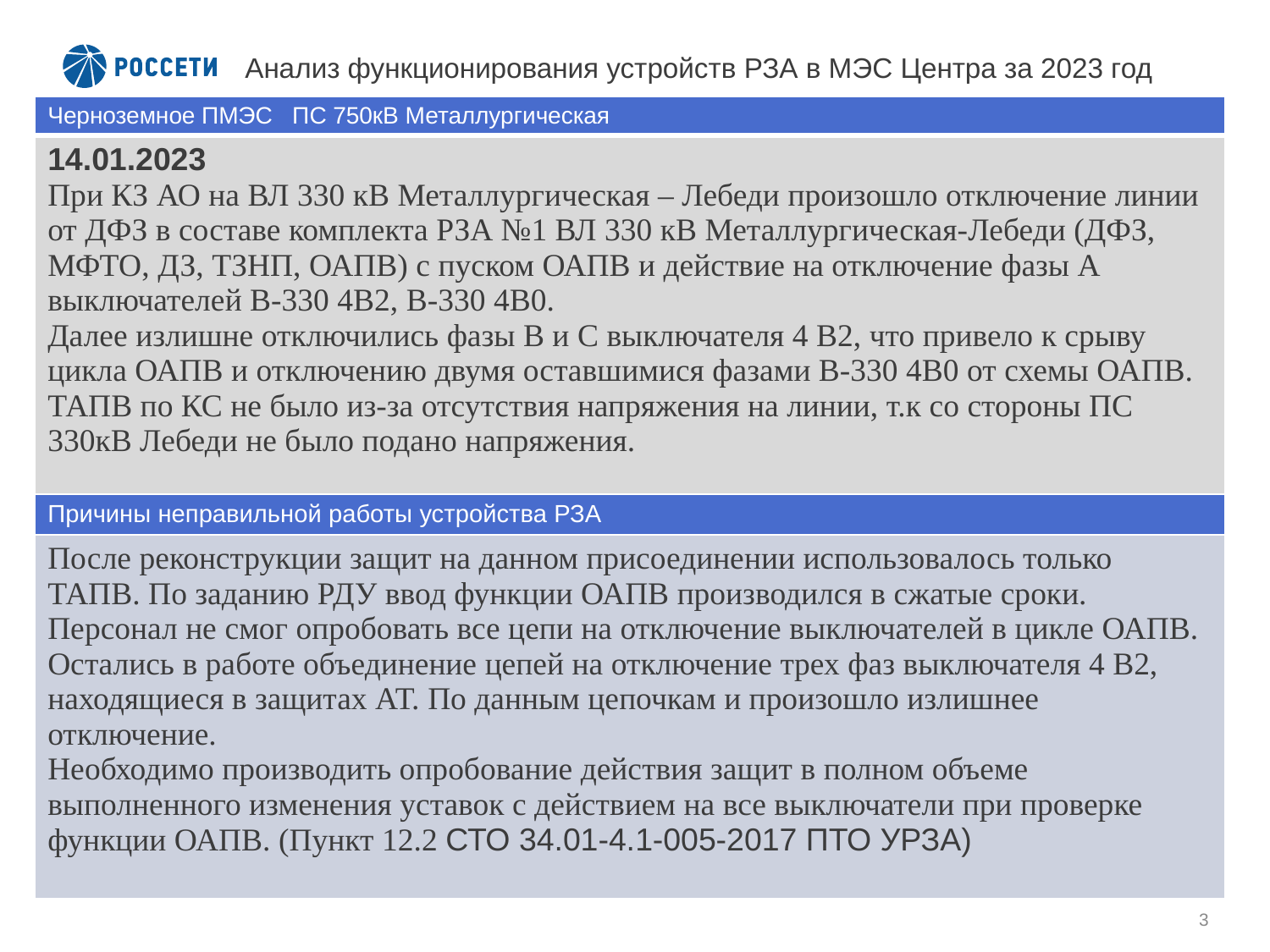

# Анализ функционирования устройств РЗА в МЭС Центра за 2023 год
| Черноземное ПМЭС ПС 750кВ Металлургическая |
| --- |
| 14.01.2023 При КЗ АО на ВЛ 330 кВ Металлургическая – Лебеди произошло отключение линии от ДФЗ в составе комплекта РЗА №1 ВЛ 330 кВ Металлургическая-Лебеди (ДФЗ, МФТО, ДЗ, ТЗНП, ОАПВ) с пуском ОАПВ и действие на отключение фазы А выключателей В-330 4В2, В-330 4В0. Далее излишне отключились фазы В и С выключателя 4 В2, что привело к срыву цикла ОАПВ и отключению двумя оставшимися фазами В-330 4В0 от схемы ОАПВ. ТАПВ по КС не было из-за отсутствия напряжения на линии, т.к со стороны ПС 330кВ Лебеди не было подано напряжения. |
| Причины неправильной работы устройства РЗА |
| После реконструкции защит на данном присоединении использовалось только ТАПВ. По заданию РДУ ввод функции ОАПВ производился в сжатые сроки. Персонал не смог опробовать все цепи на отключение выключателей в цикле ОАПВ. Остались в работе объединение цепей на отключение трех фаз выключателя 4 В2, находящиеся в защитах АТ. По данным цепочкам и произошло излишнее отключение. Необходимо производить опробование действия защит в полном объеме выполненного изменения уставок с действием на все выключатели при проверке функции ОАПВ. (Пункт 12.2 СТО 34.01-4.1-005-2017 ПТО УРЗА) |